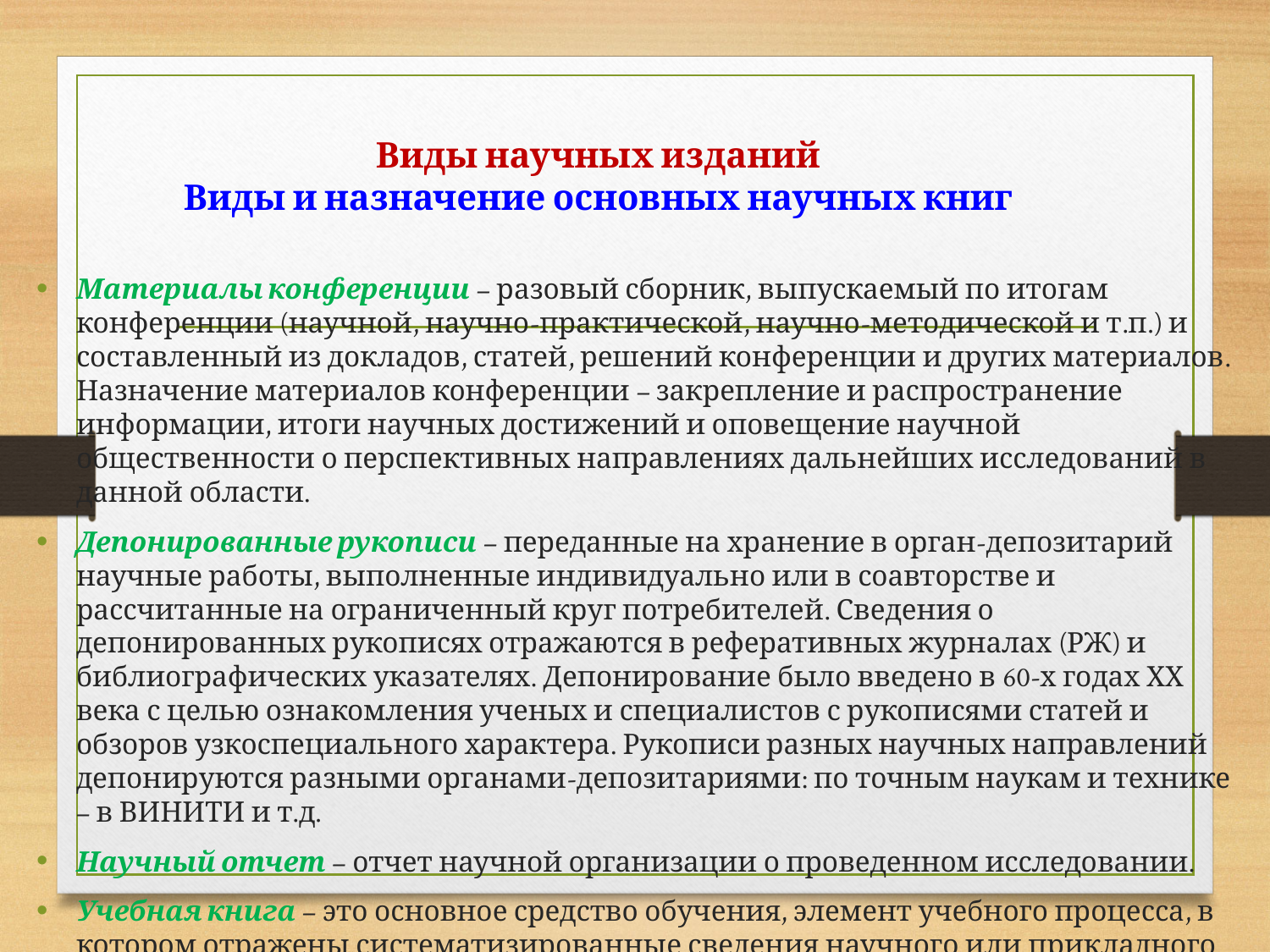

# Виды научных изданий Виды и назначение основных научных книг
Материалы конференции – разовый сборник, выпускаемый по итогам конференции (научной, научно-практической, научно-методической и т.п.) и составленный из докладов, статей, решений конференции и других материалов. Назначение материалов конференции – закрепление и распространение информации, итоги научных достижений и оповещение научной общественности о перспективных направлениях дальнейших исследований в данной области.
Депонированные рукописи – переданные на хранение в орган-депозитарий научные работы, выполненные индивидуально или в соавторстве и рассчитанные на ограниченный круг потребителей. Сведения о депонированных рукописях отражаются в реферативных журналах (РЖ) и библиографических указателях. Депонирование было введено в 60-х годах ХХ века с целью ознакомления ученых и специалистов с рукописями статей и обзоров узкоспециального характера. Рукописи разных научных направлений депонируются разными органами-депозитариями: по точным наукам и технике – в ВИНИТИ и т.д.
Научный отчет – отчет научной организации о проведенном исследовании.
Учебная книга – это основное средство обучения, элемент учебного процесса, в котором отражены систематизированные сведения научного или прикладного характера, изложенные в форме, удобной для изучения и преподавания.